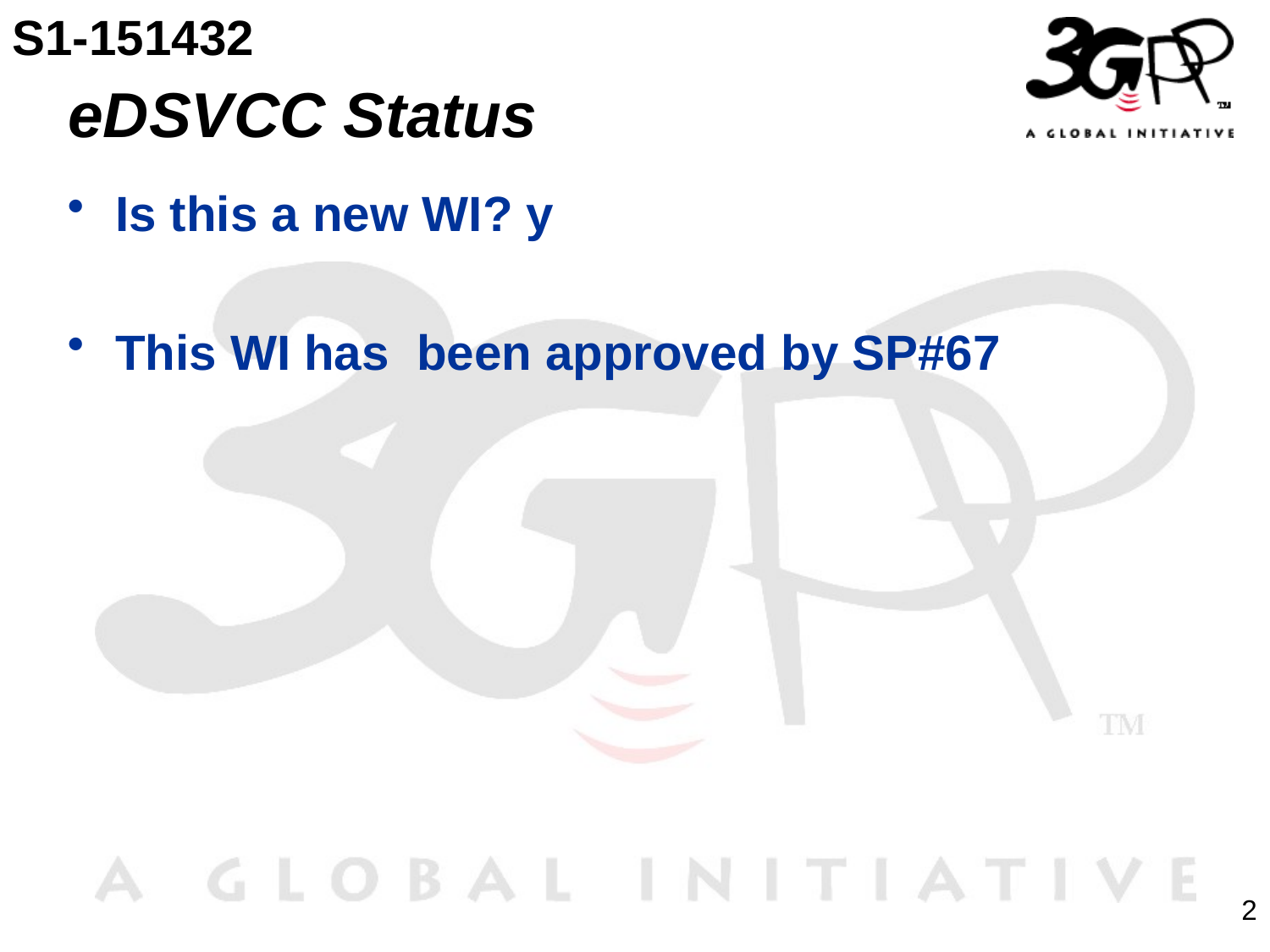

S1-151432
# eDSVCC Status
Is this a new WI? y

This WI has  been approved by SP#67
2